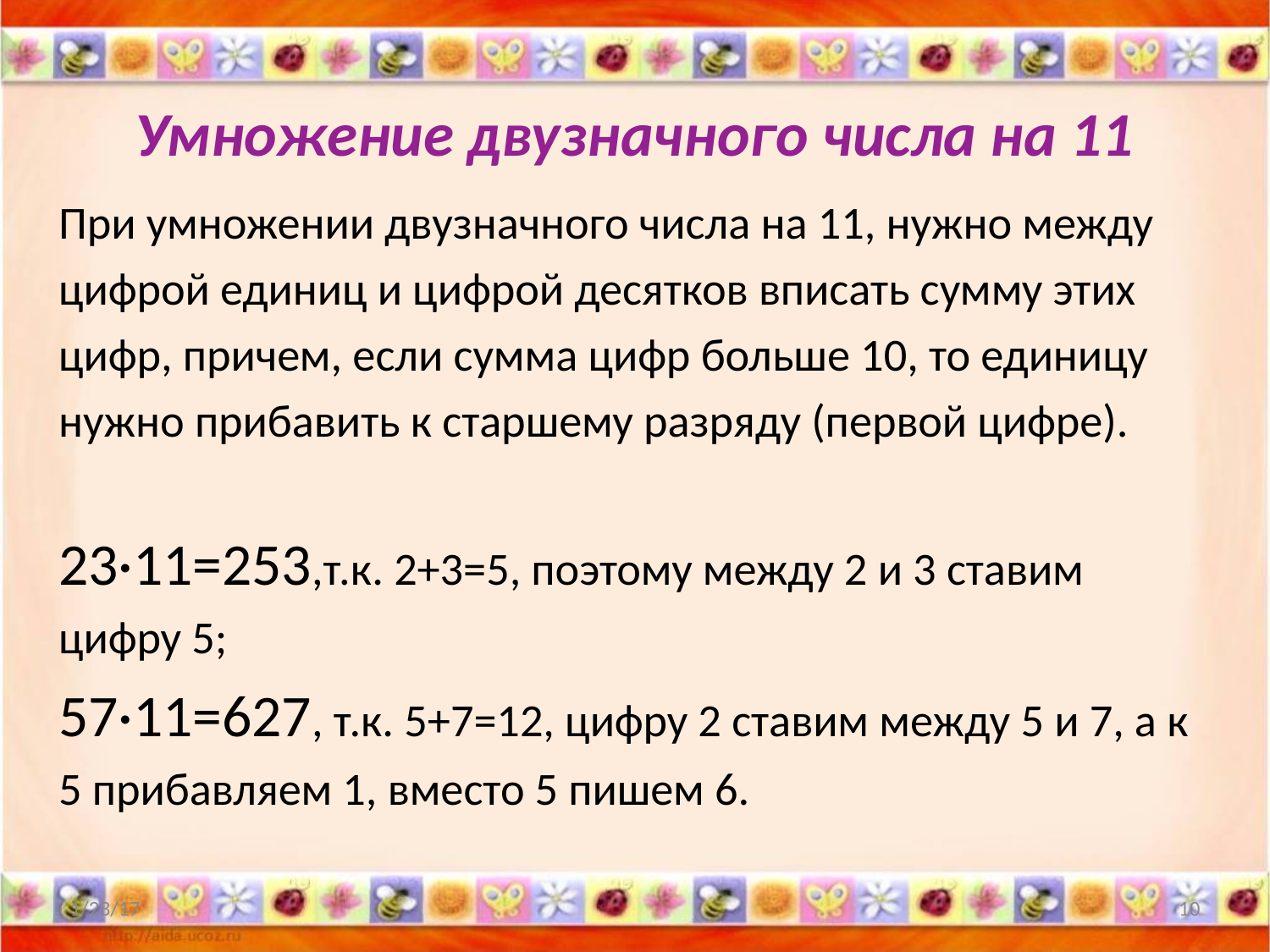

Умножение двузначного числа на 11
При умножении двузначного числа на 11, нужно между цифрой единиц и цифрой десятков вписать сумму этих цифр, причем, если сумма цифр больше 10, то единицу нужно прибавить к старшему разряду (первой цифре).
23·11=253,т.к. 2+3=5, поэтому между 2 и 3 ставим цифру 5;
57·11=627, т.к. 5+7=12, цифру 2 ставим между 5 и 7, а к 5 прибавляем 1, вместо 5 пишем 6.
1/23/17
10